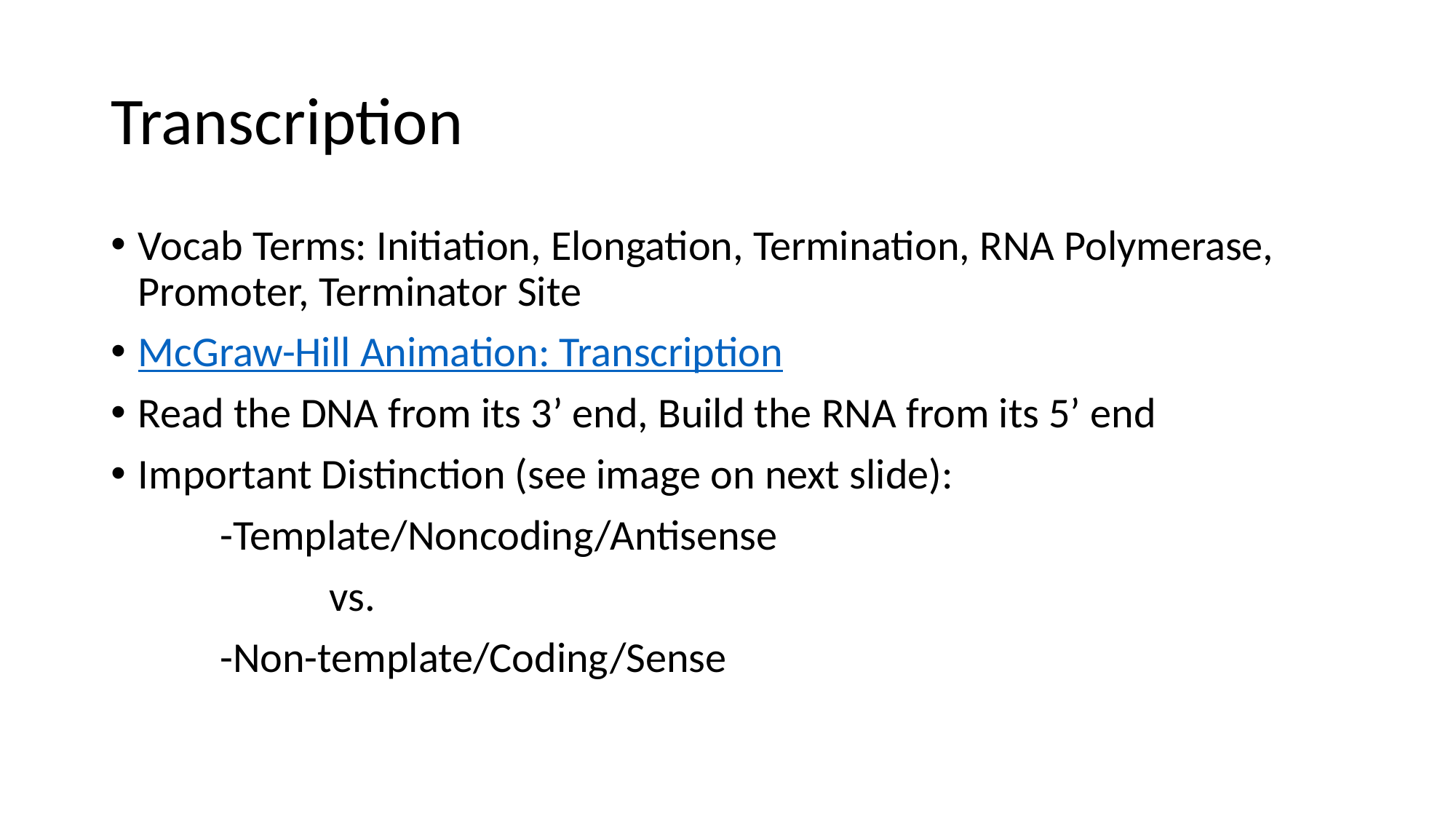

# Transcription
Vocab Terms: Initiation, Elongation, Termination, RNA Polymerase, Promoter, Terminator Site
McGraw-Hill Animation: Transcription
Read the DNA from its 3’ end, Build the RNA from its 5’ end
Important Distinction (see image on next slide):
	-Template/Noncoding/Antisense
		vs.
	-Non-template/Coding/Sense